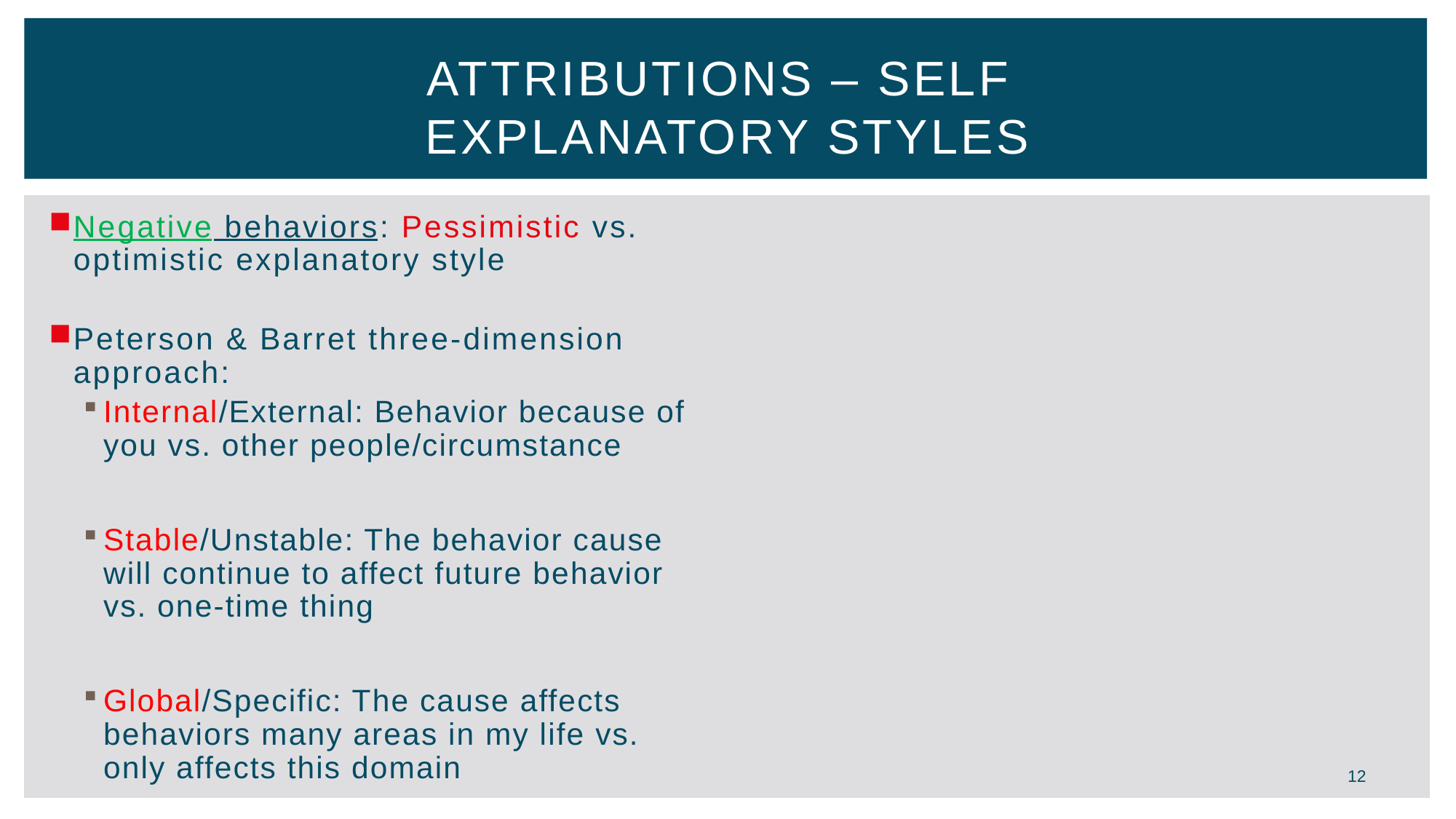

# Attributions – self Explanatory styles
Negative behaviors: Pessimistic vs. optimistic explanatory style

Peterson & Barret three-dimension approach:
Internal/External: Behavior because of you vs. other people/circumstance

Stable/Unstable: The behavior cause will continue to affect future behavior vs. one-time thing

Global/Specific: The cause affects behaviors many areas in my life vs. only affects this domain

12